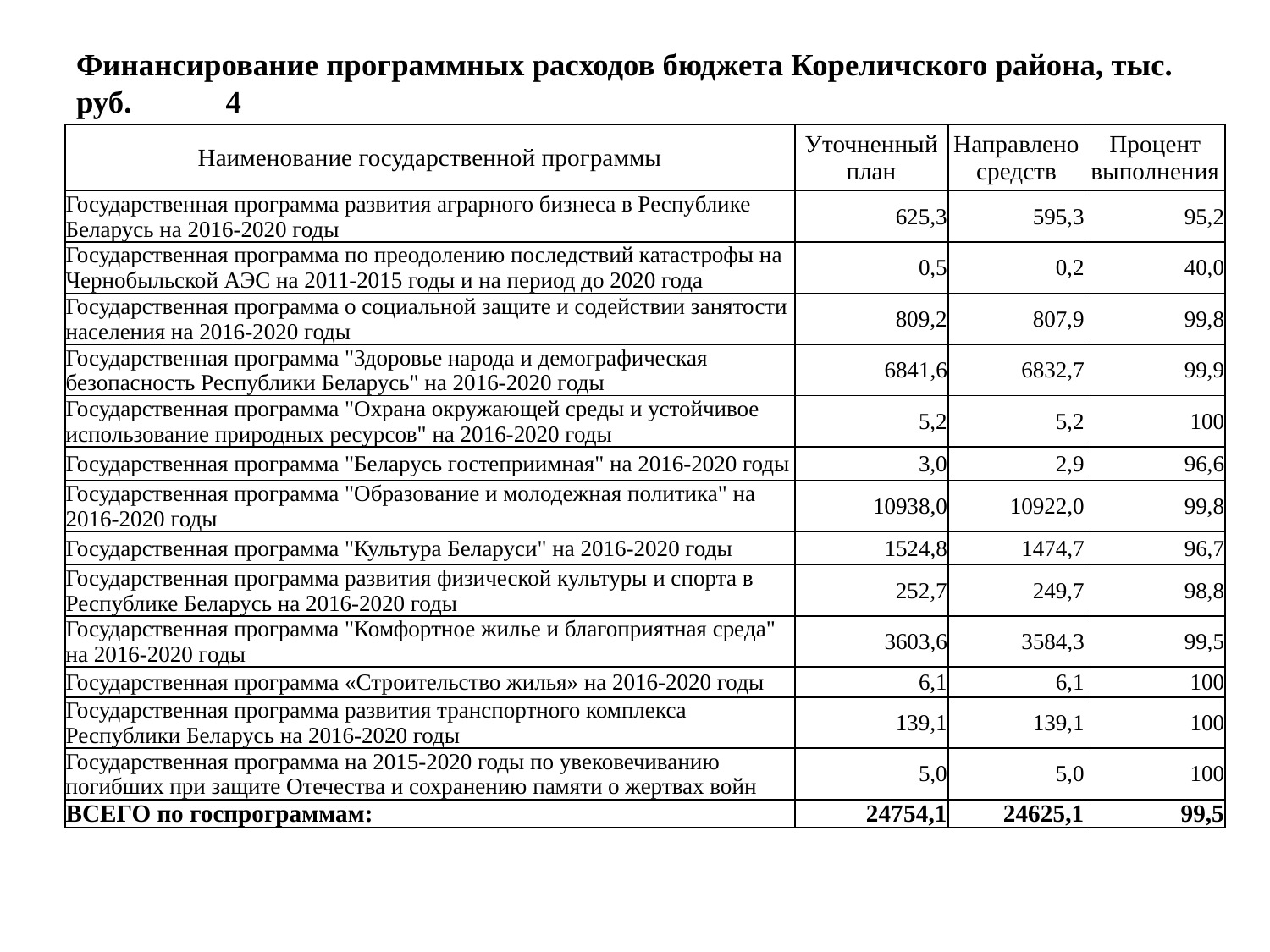

# Финансирование программных расходов бюджета Кореличского района, тыс. руб.            4
| Наименование государственной программы | Уточненный план | Направлено средств | Процент выполнения |
| --- | --- | --- | --- |
| Государственная программа развития аграрного бизнеса в Республике Беларусь на 2016-2020 годы | 625,3 | 595,3 | 95,2 |
| Государственная программа по преодолению последствий катастрофы на Чернобыльской АЭС на 2011-2015 годы и на период до 2020 года | 0,5 | 0,2 | 40,0 |
| Государственная программа о социальной защите и содействии занятости населения на 2016-2020 годы | 809,2 | 807,9 | 99,8 |
| Государственная программа "Здоровье народа и демографическая безопасность Республики Беларусь" на 2016-2020 годы | 6841,6 | 6832,7 | 99,9 |
| Государственная программа "Охрана окружающей среды и устойчивое использование природных ресурсов" на 2016-2020 годы | 5,2 | 5,2 | 100 |
| Государственная программа "Беларусь гостеприимная" на 2016-2020 годы | 3,0 | 2,9 | 96,6 |
| Государственная программа "Образование и молодежная политика" на 2016-2020 годы | 10938,0 | 10922,0 | 99,8 |
| Государственная программа "Культура Беларуси" на 2016-2020 годы | 1524,8 | 1474,7 | 96,7 |
| Государственная программа развития физической культуры и спорта в Республике Беларусь на 2016-2020 годы | 252,7 | 249,7 | 98,8 |
| Государственная программа "Комфортное жилье и благоприятная среда" на 2016-2020 годы | 3603,6 | 3584,3 | 99,5 |
| Государственная программа «Строительство жилья» на 2016-2020 годы | 6,1 | 6,1 | 100 |
| Государственная программа развития транспортного комплекса Республики Беларусь на 2016-2020 годы | 139,1 | 139,1 | 100 |
| Государственная программа на 2015-2020 годы по увековечиванию погибших при защите Отечества и сохранению памяти о жертвах войн | 5,0 | 5,0 | 100 |
| ВСЕГО по госпрограммам: | 24754,1 | 24625,1 | 99,5 |